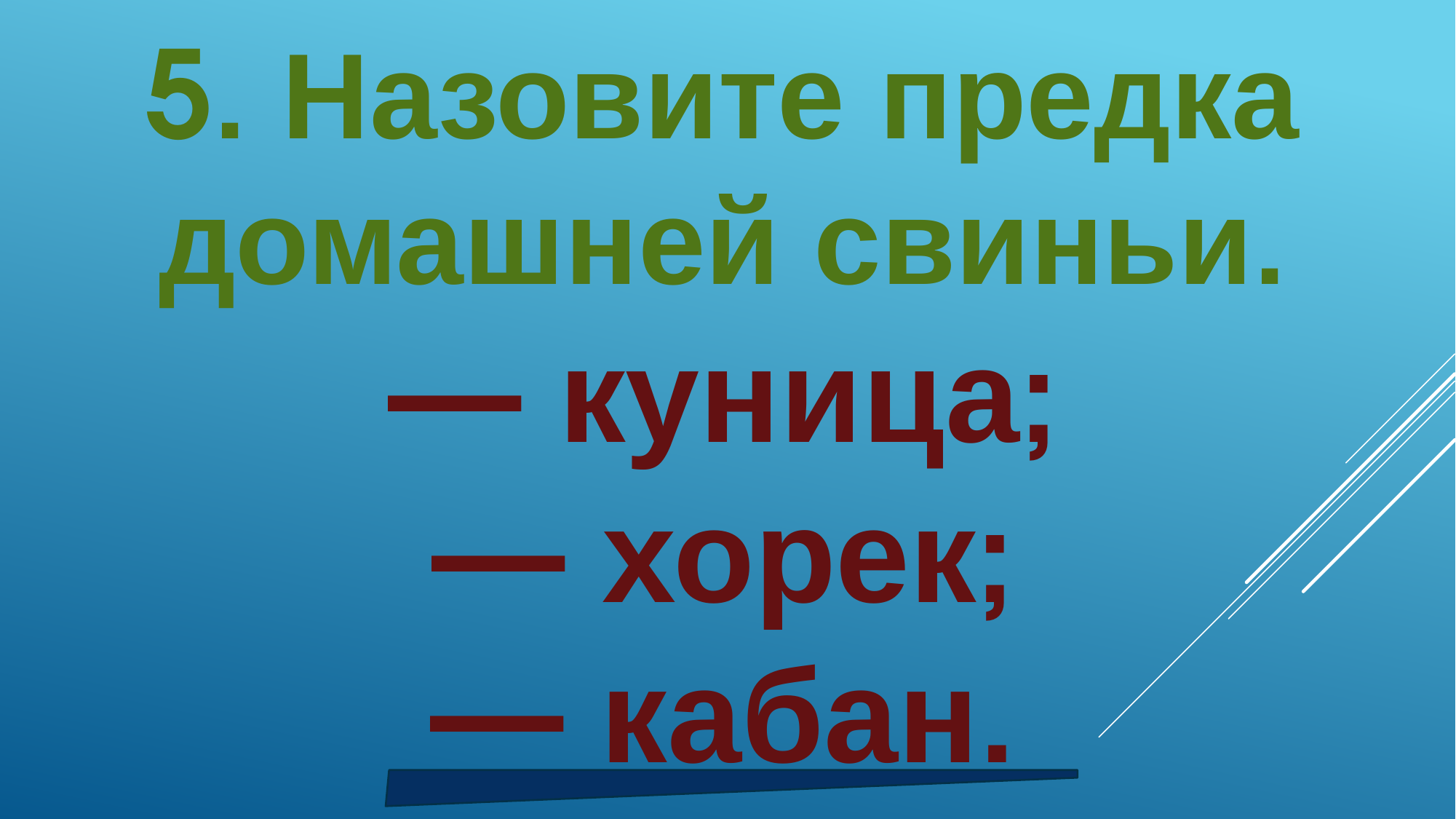

5. Назовите предка домашней свиньи.
— куница;
— хорек;
— кабан.